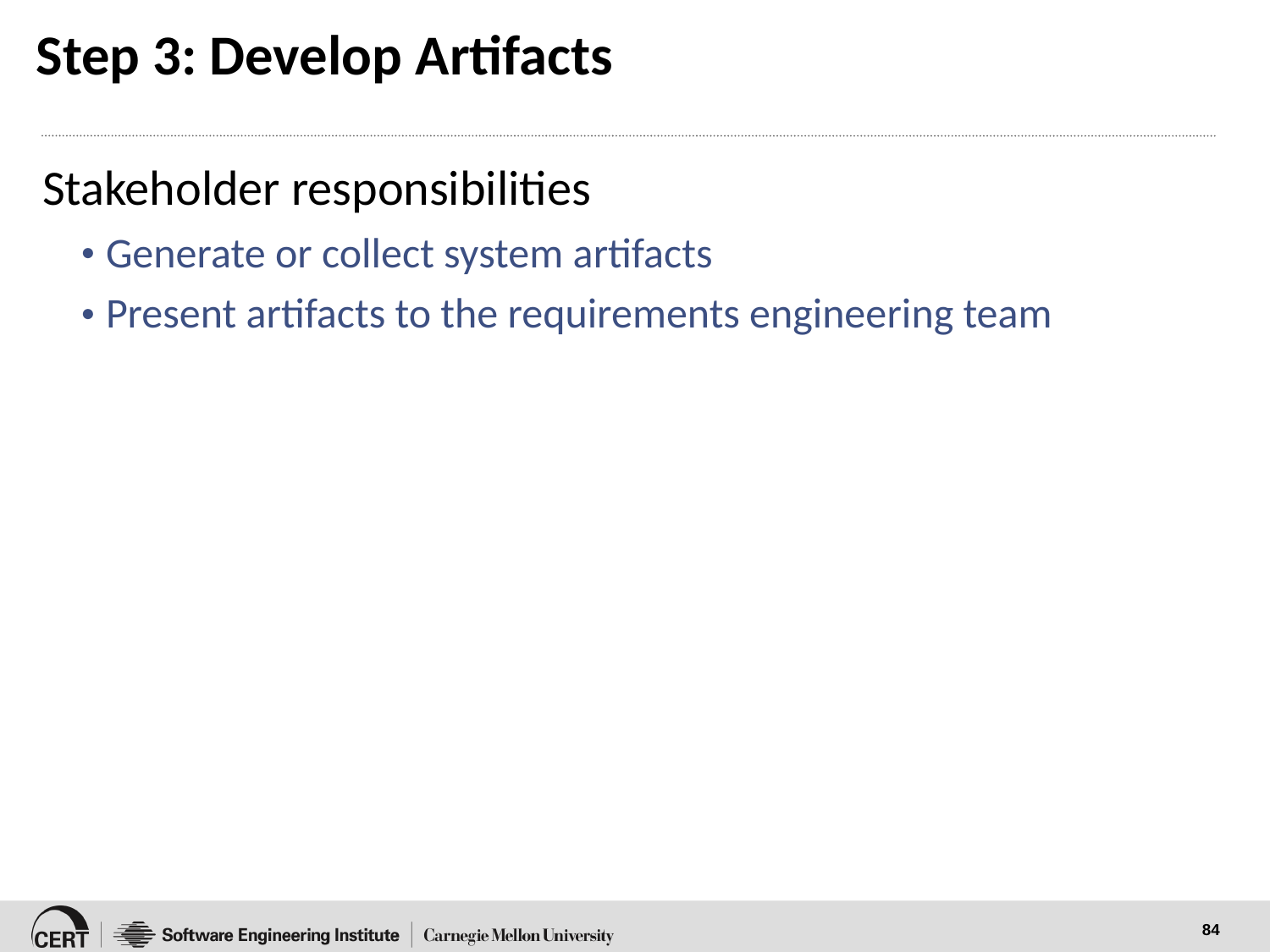

# Step 3: Develop Artifacts
Stakeholder responsibilities
Generate or collect system artifacts
Present artifacts to the requirements engineering team